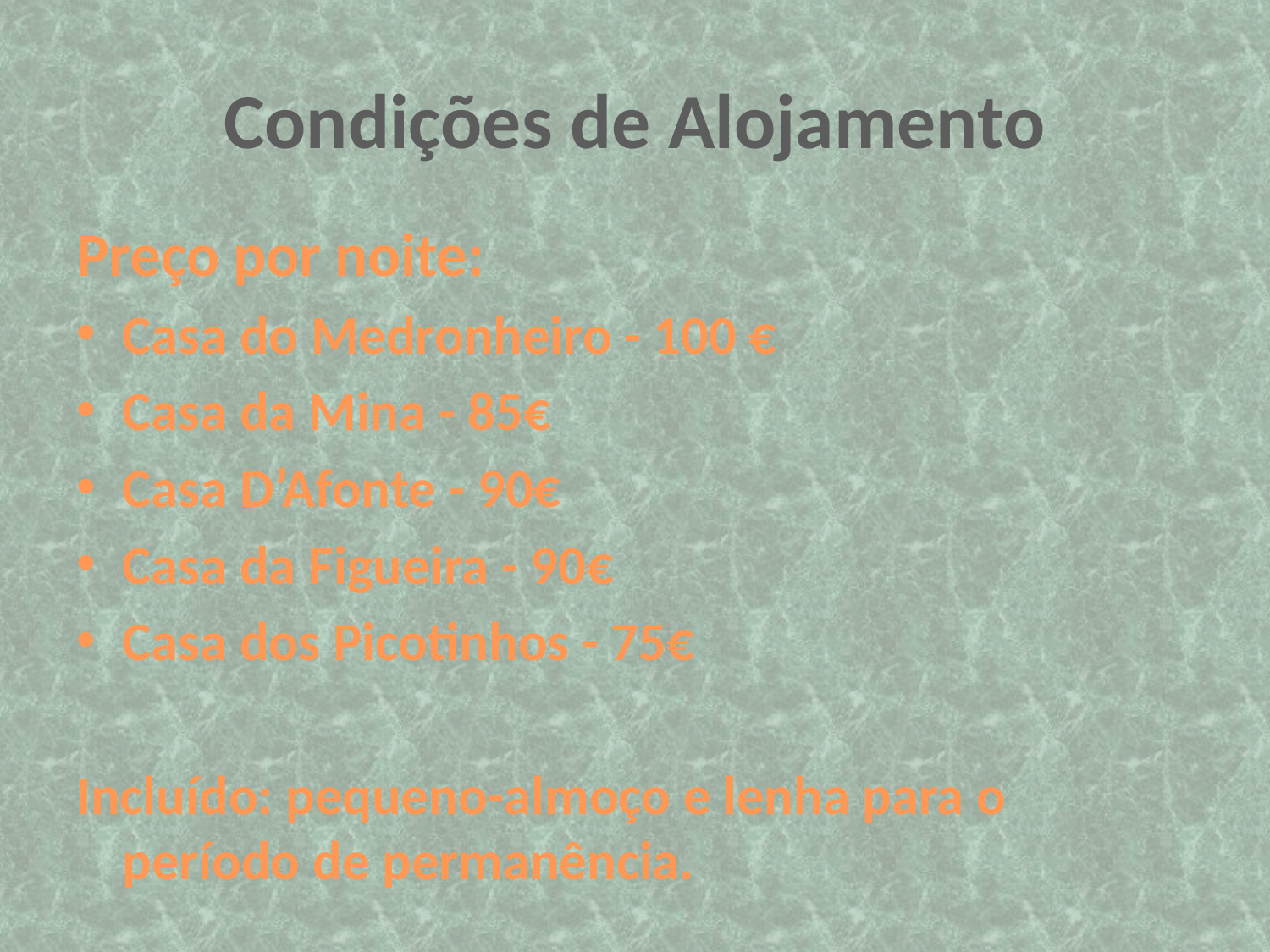

# Condições de Alojamento
Preço por noite:
Casa do Medronheiro - 100 €
Casa da Mina - 85€
Casa D’Afonte - 90€
Casa da Figueira - 90€
Casa dos Picotinhos - 75€

Incluído: pequeno-almoço e lenha para o 		       período de permanência.